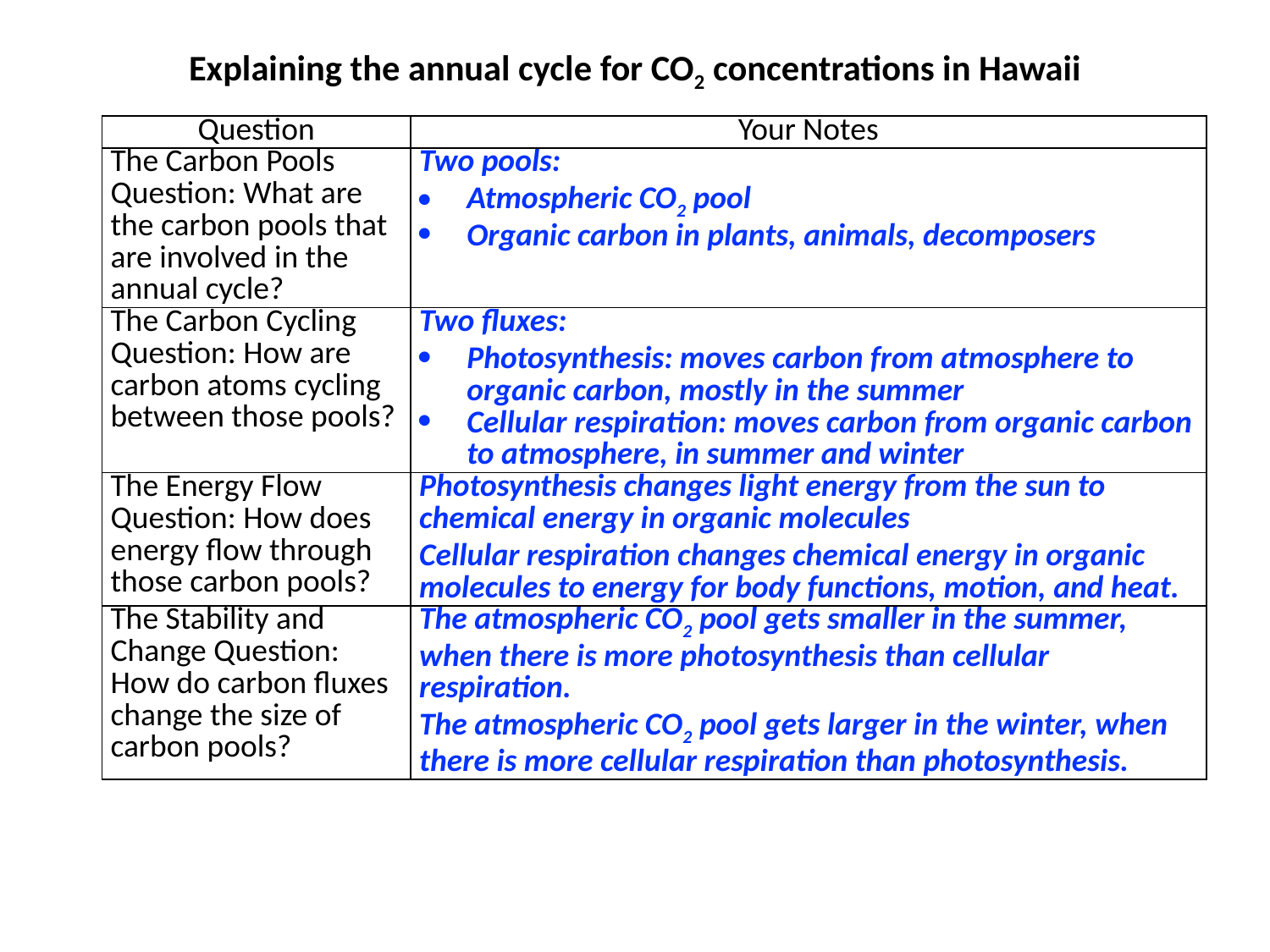

# Explaining the annual cycle for CO2 concentrations in Hawaii
| Question | Your Notes |
| --- | --- |
| The Carbon Pools Question: What are the carbon pools that are involved in the annual cycle? | Two pools: Atmospheric CO2 pool Organic carbon in plants, animals, decomposers |
| The Carbon Cycling Question: How are carbon atoms cycling between those pools? | Two fluxes: Photosynthesis: moves carbon from atmosphere to organic carbon, mostly in the summer Cellular respiration: moves carbon from organic carbon to atmosphere, in summer and winter |
| The Energy Flow Question: How does energy flow through those carbon pools? | Photosynthesis changes light energy from the sun to chemical energy in organic molecules Cellular respiration changes chemical energy in organic molecules to energy for body functions, motion, and heat. |
| The Stability and Change Question: How do carbon fluxes change the size of carbon pools? | The atmospheric CO2 pool gets smaller in the summer, when there is more photosynthesis than cellular respiration. The atmospheric CO2 pool gets larger in the winter, when there is more cellular respiration than photosynthesis. |